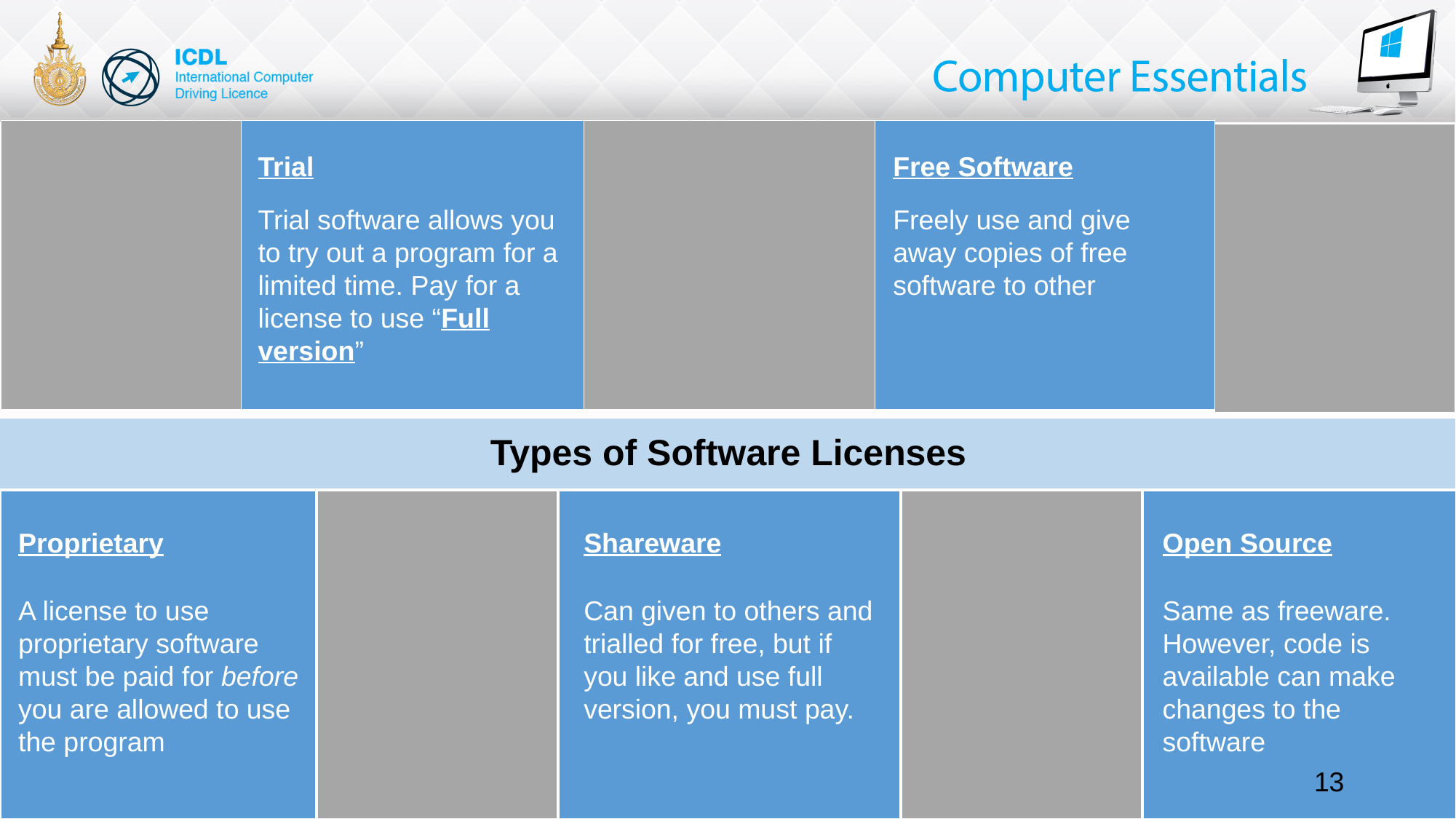

Trial
Free Software
Trial software allows you to try out a program for a limited time. Pay for a license to use “Full version”
Freely use and give away copies of free software to other

Types of Software Licenses

Proprietary
Shareware
Open Source
A license to use proprietary software must be paid for before you are allowed to use the program
Can given to others and trialled for free, but if you like and use full version, you must pay.
Same as freeware. However, code is available can make changes to the software
13